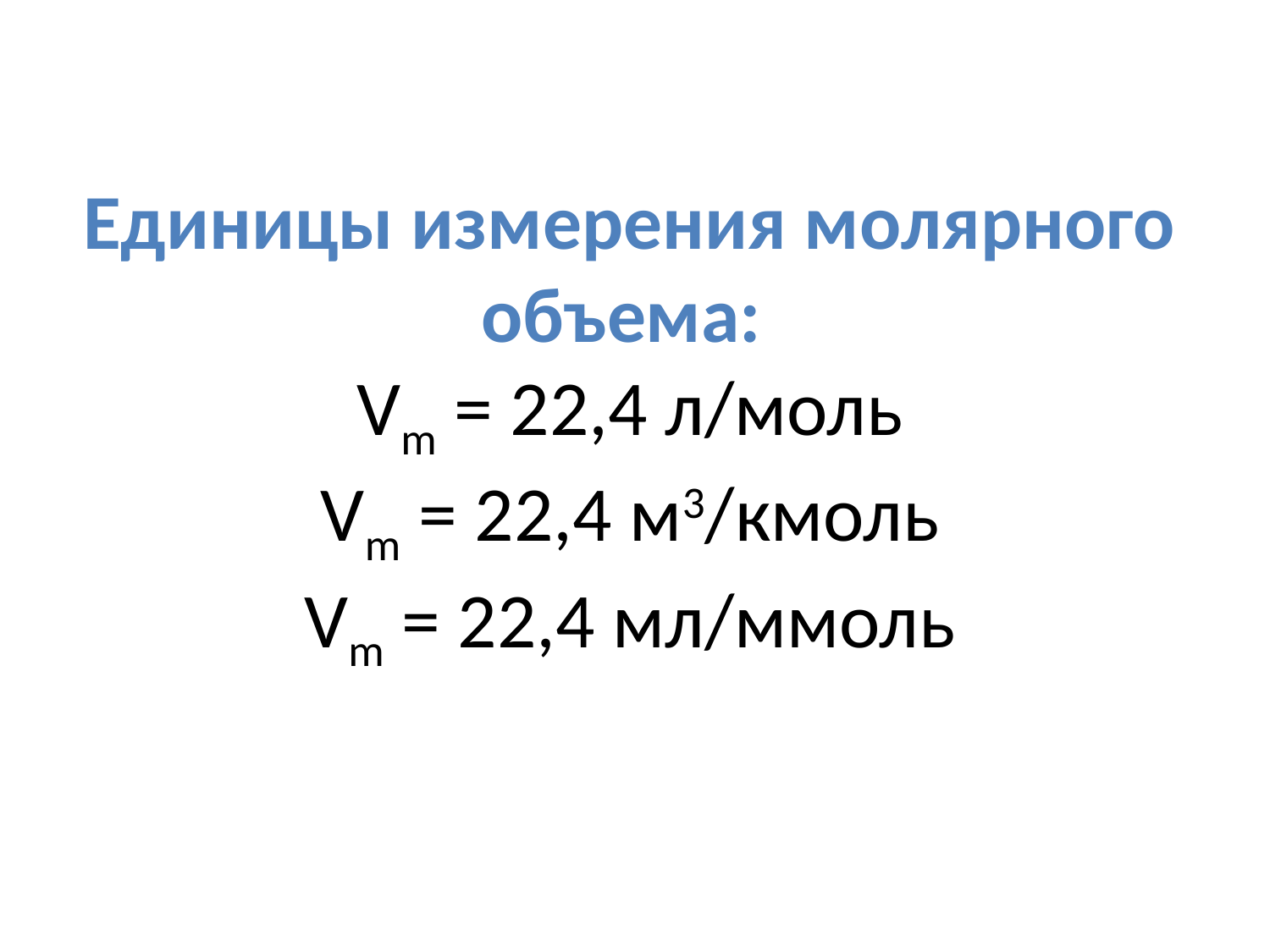

# Единицы измерения молярного объема: Vm = 22,4 л/моль Vm = 22,4 м3/кмоль Vm = 22,4 мл/ммоль